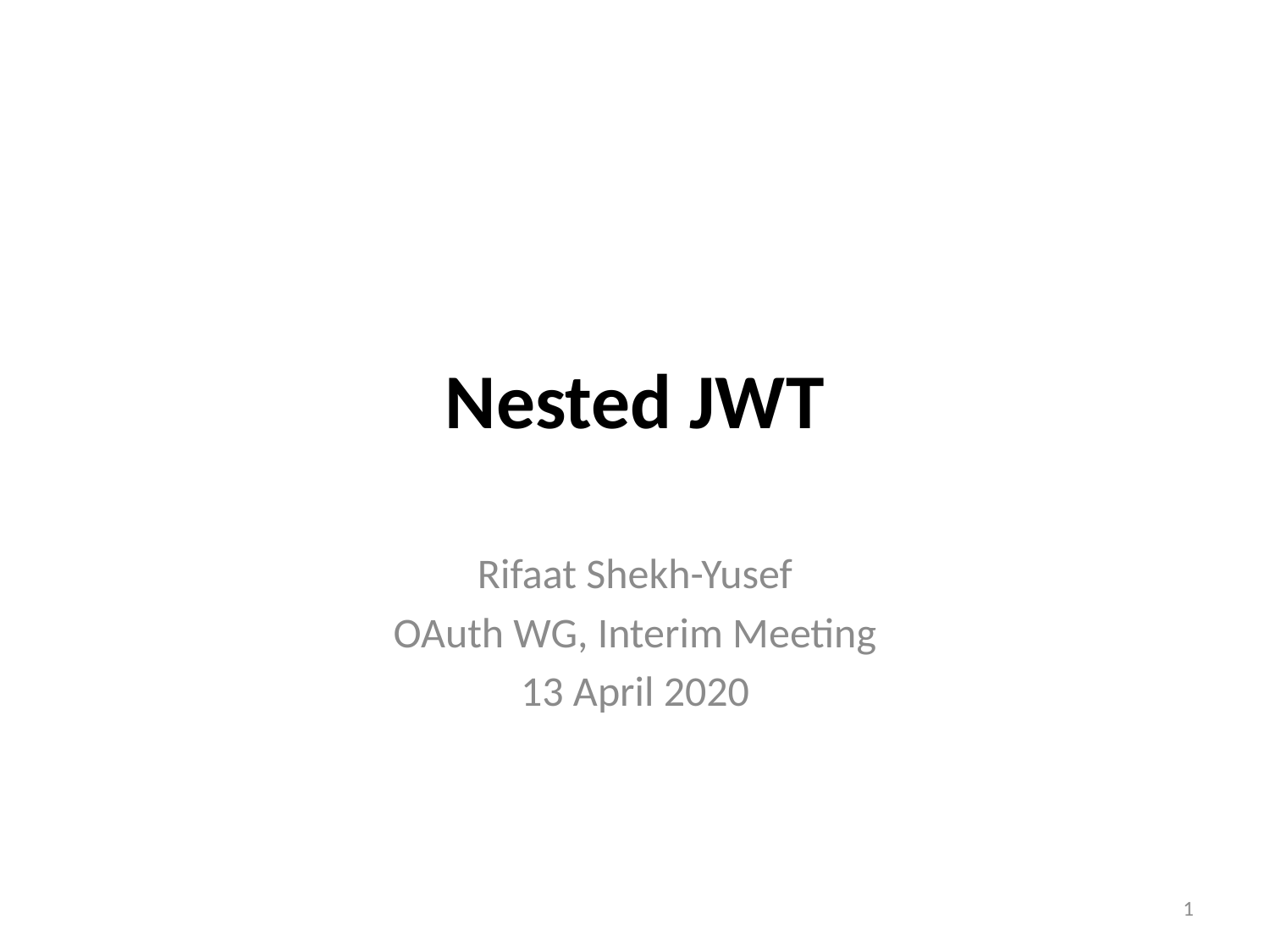

# Nested JWT
Rifaat Shekh-Yusef
OAuth WG, Interim Meeting
13 April 2020
1